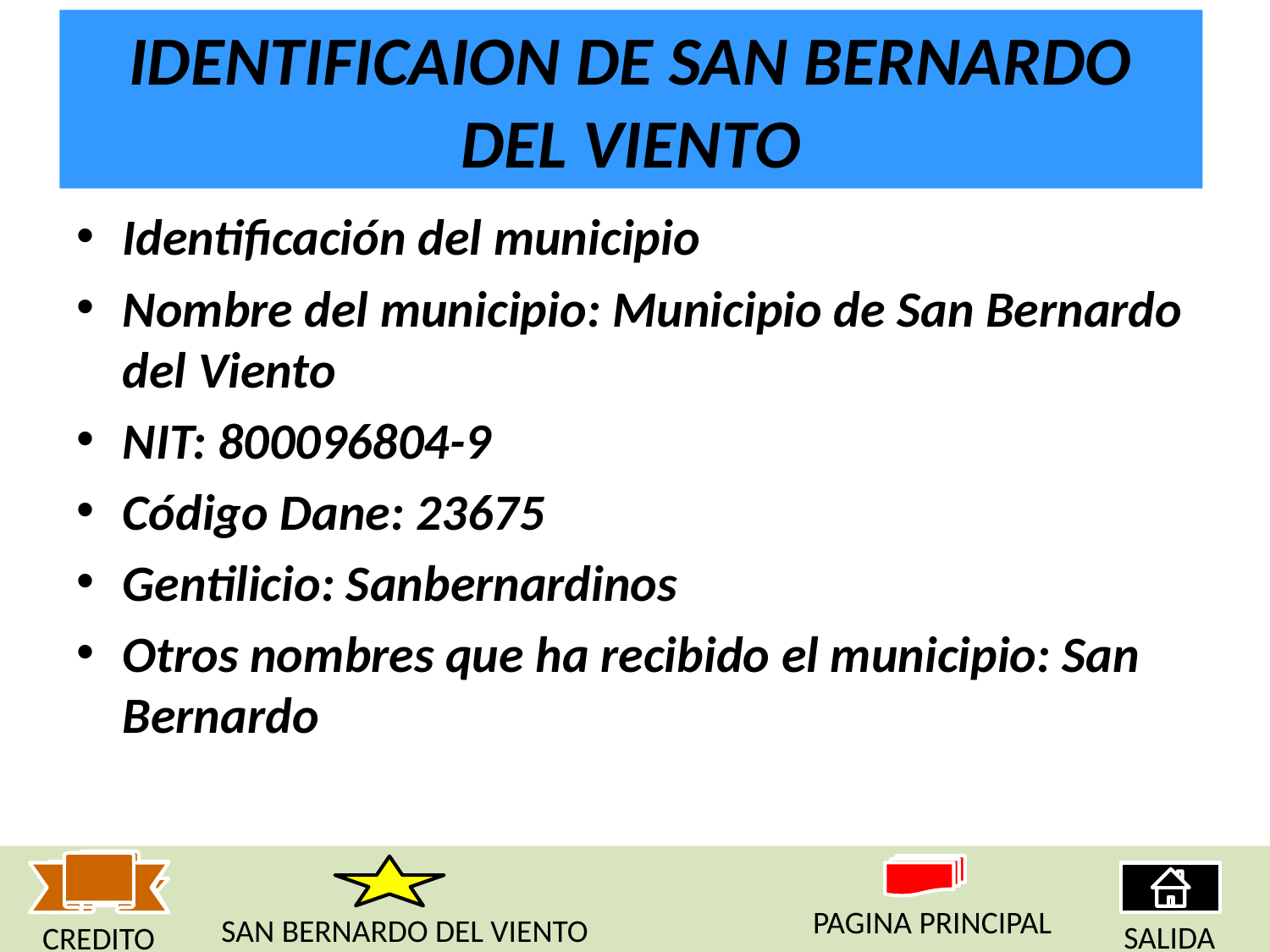

# IDENTIFICAION DE SAN BERNARDO DEL VIENTO
Identificación del municipio
Nombre del municipio: Municipio de San Bernardo del Viento
NIT: 800096804-9
Código Dane: 23675
Gentilicio: Sanbernardinos
Otros nombres que ha recibido el municipio: San Bernardo

PAGINA PRINCIPAL
SAN BERNARDO DEL VIENTO
SALIDA
CREDITO